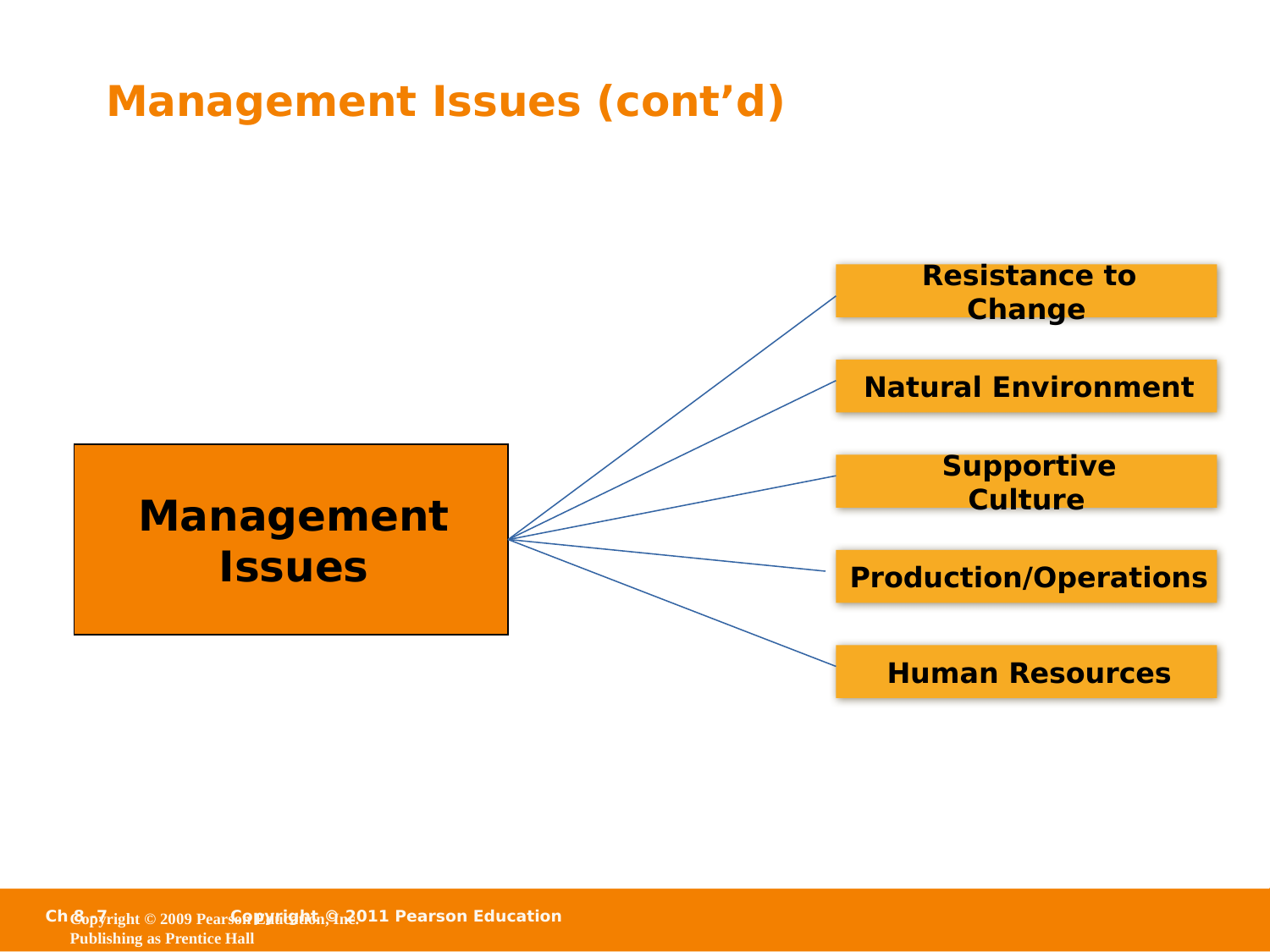

Management Issues (cont’d)

Resistance to Change

Natural Environment

Management
Issues

Supportive Culture

Production/Operations

Human Resources
Ch 8 -7
Copyright © 2011 Pearson Education